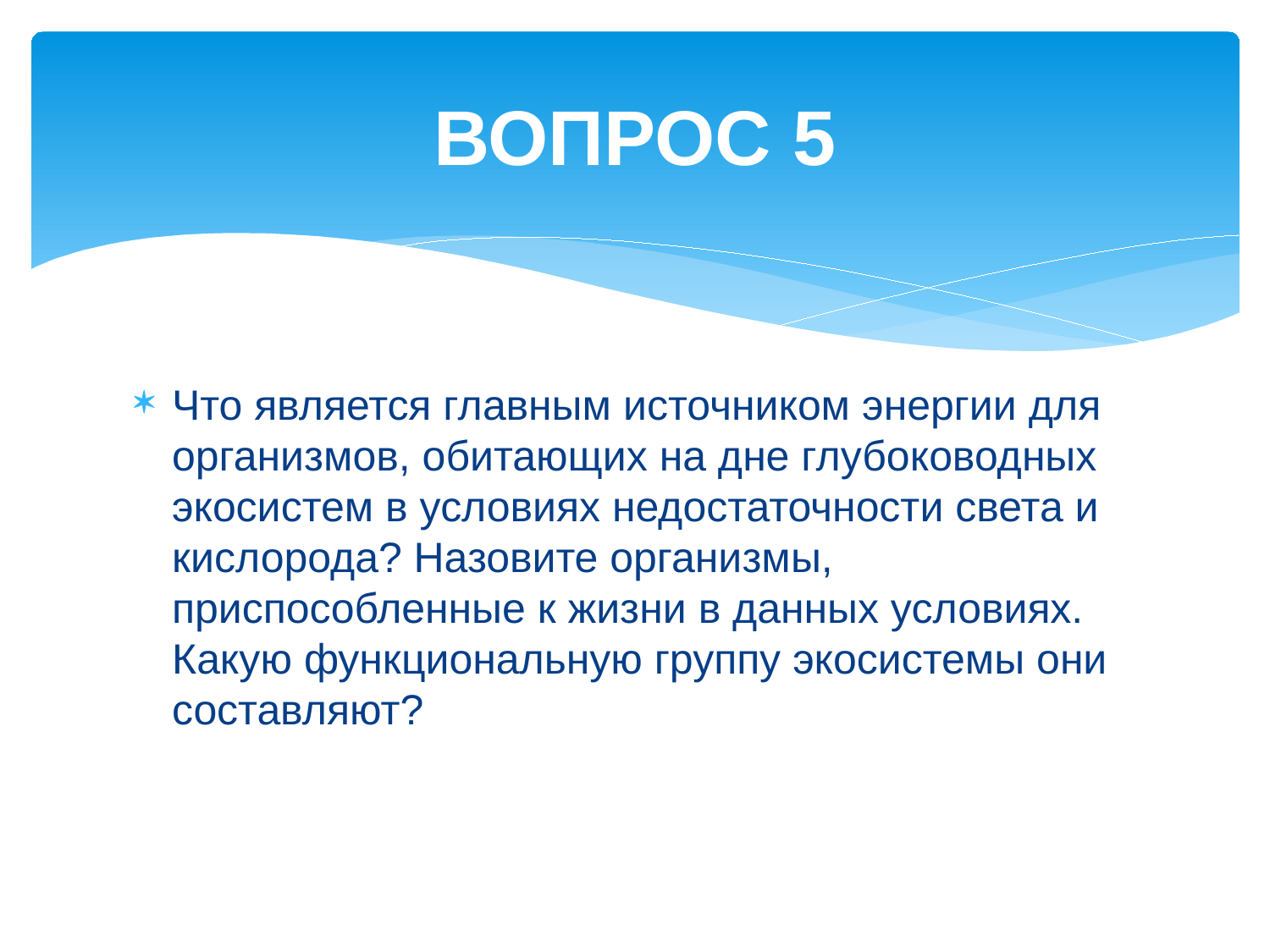

# ВОПРОС 5
Что является главным источником энергии для организмов, обитающих на дне глубоководных экосистем в условиях недостаточности света и кислорода? Назовите организмы, приспособленные к жизни в данных условиях. Какую функциональную группу экосистемы они составляют?